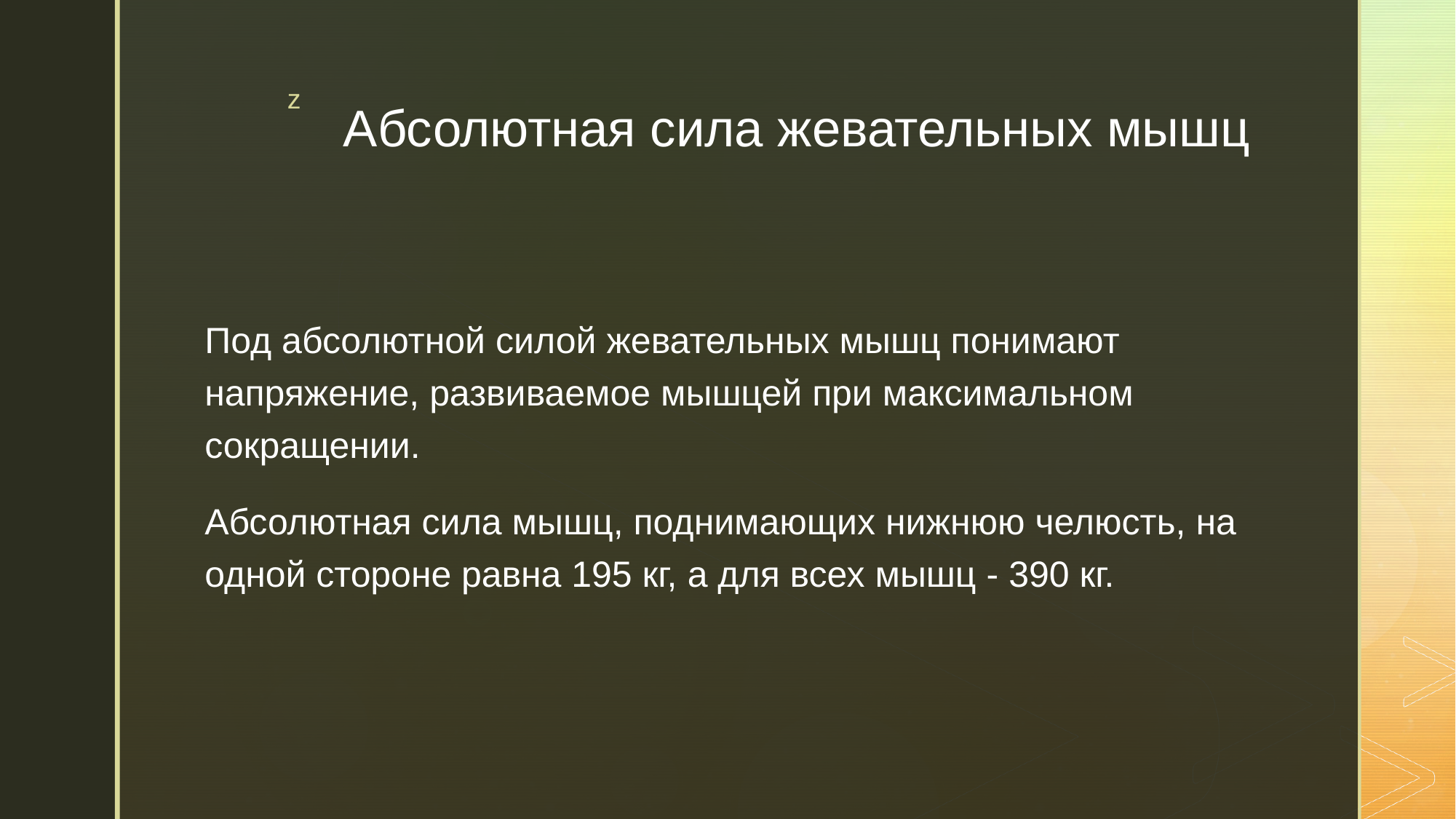

# Абсолютная сила жевательных мышц
Под абсолютной силой жевательных мышц понимают напряжение, развиваемое мышцей при максимальном сокращении.
Абсолютная сила мышц, поднимающих нижнюю челюсть, на одной стороне равна 195 кг, а для всех мышц - 390 кг.